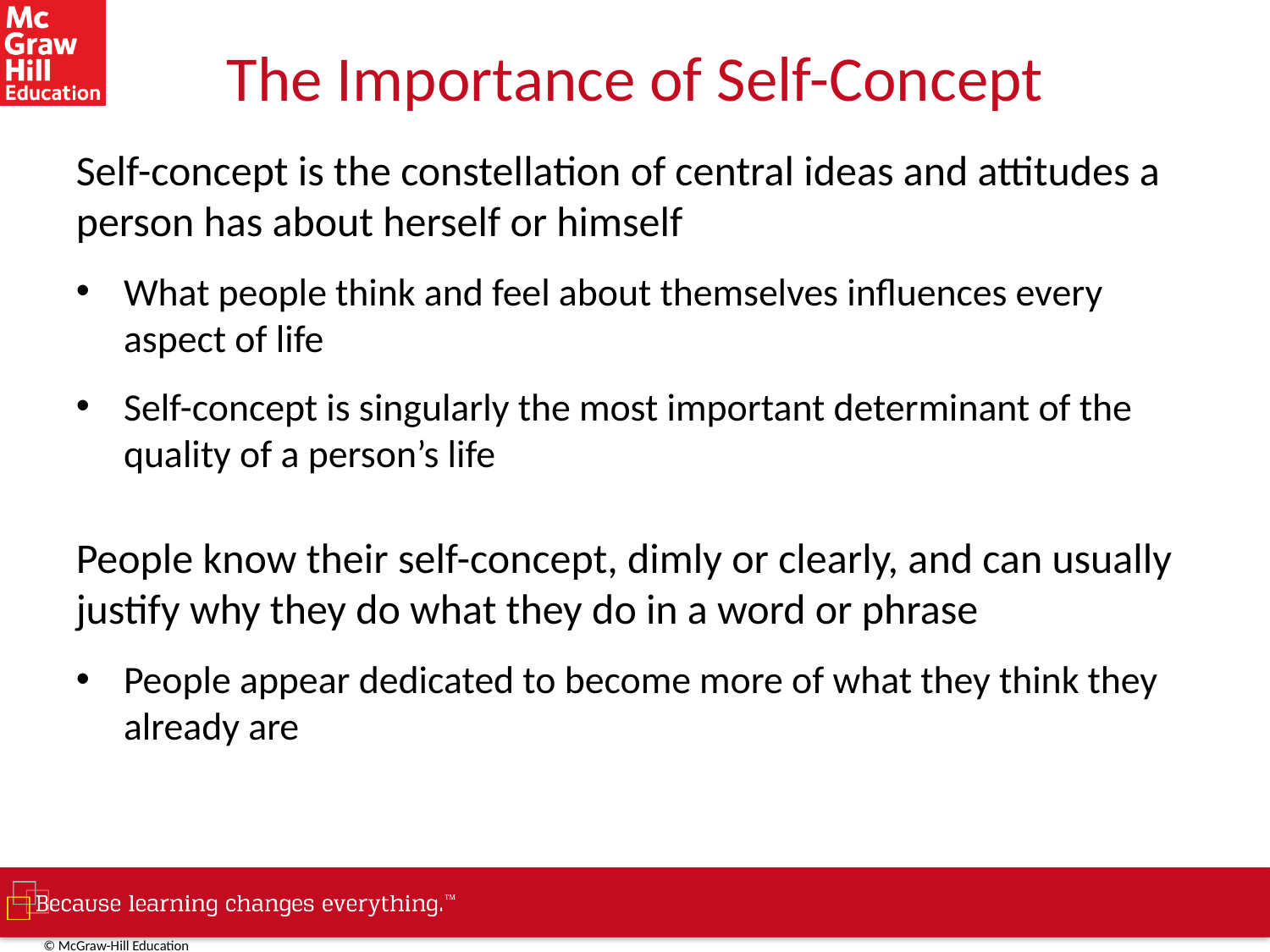

# The Importance of Self-Concept
Self-concept is the constellation of central ideas and attitudes a person has about herself or himself
What people think and feel about themselves influences every aspect of life
Self-concept is singularly the most important determinant of the quality of a person’s life

People know their self-concept, dimly or clearly, and can usually justify why they do what they do in a word or phrase
People appear dedicated to become more of what they think they already are